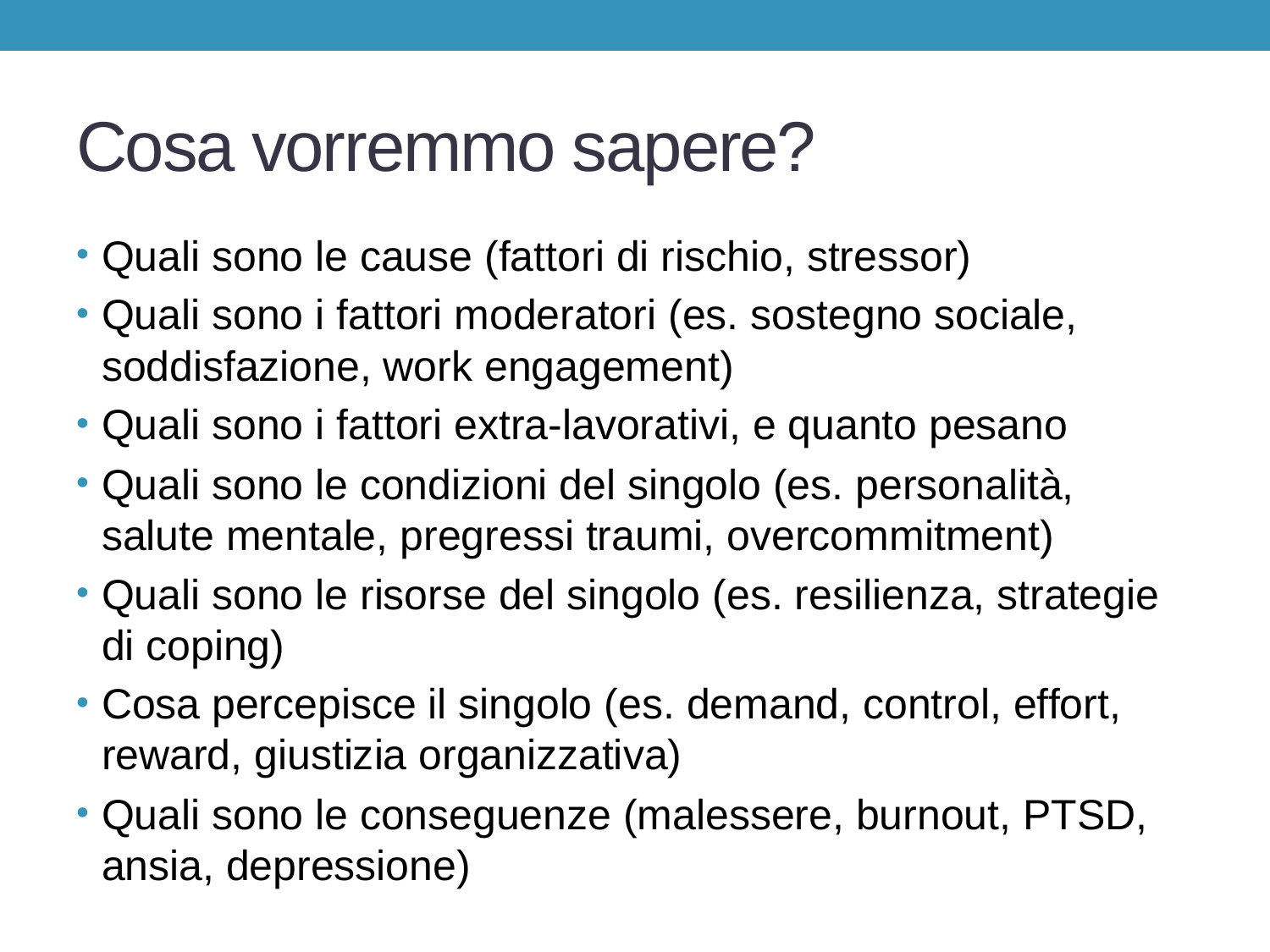

# Cosa vorremmo sapere?
Quali sono le cause (fattori di rischio, stressor)
Quali sono i fattori moderatori (es. sostegno sociale, soddisfazione, work engagement)
Quali sono i fattori extra-lavorativi, e quanto pesano
Quali sono le condizioni del singolo (es. personalità, salute mentale, pregressi traumi, overcommitment)
Quali sono le risorse del singolo (es. resilienza, strategie di coping)
Cosa percepisce il singolo (es. demand, control, effort, reward, giustizia organizzativa)
Quali sono le conseguenze (malessere, burnout, PTSD, ansia, depressione)